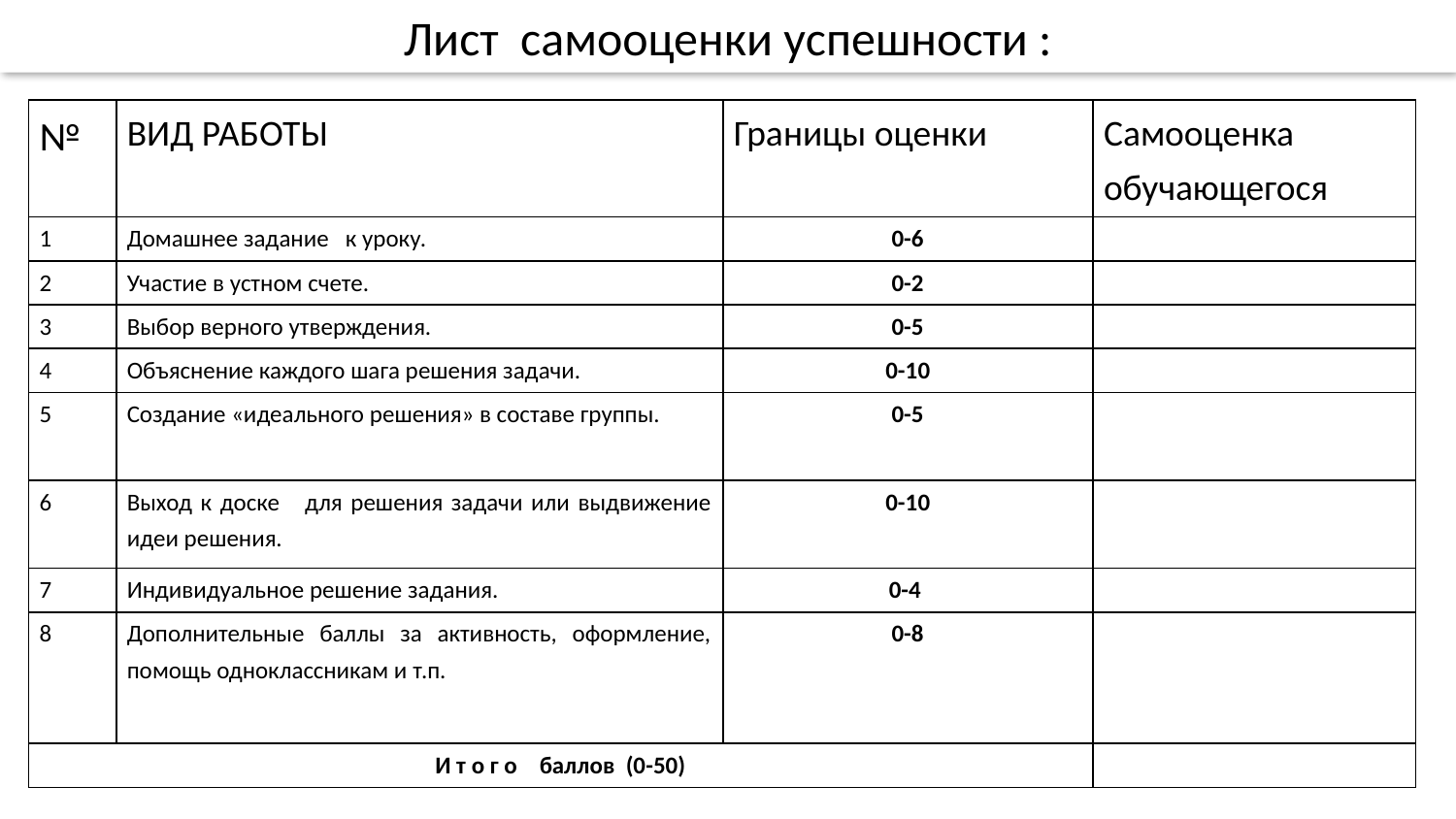

Лист  самооценки успешности :
| № | ВИД РАБОТЫ | Границы оценки | Самооценка обучающегося |
| --- | --- | --- | --- |
| 1 | Домашнее задание к уроку. | 0-6 |  |
| 2 | Участие в устном счете. | 0-2 |  |
| 3 | Выбор верного утверждения. | 0-5 |  |
| 4 | Объяснение каждого шага решения задачи. | 0-10 |  |
| 5 | Создание «идеального решения» в составе группы. | 0-5 |  |
| 6 | Выход к доске для решения задачи или выдвижение идеи решения. | 0-10 |  |
| 7 | Индивидуальное решение задания. | 0-4 |  |
| 8 | Дополнительные баллы за активность, оформление, помощь одноклассникам и т.п. | 0-8 |  |
| И т о г о баллов (0-50) |  |  |  |